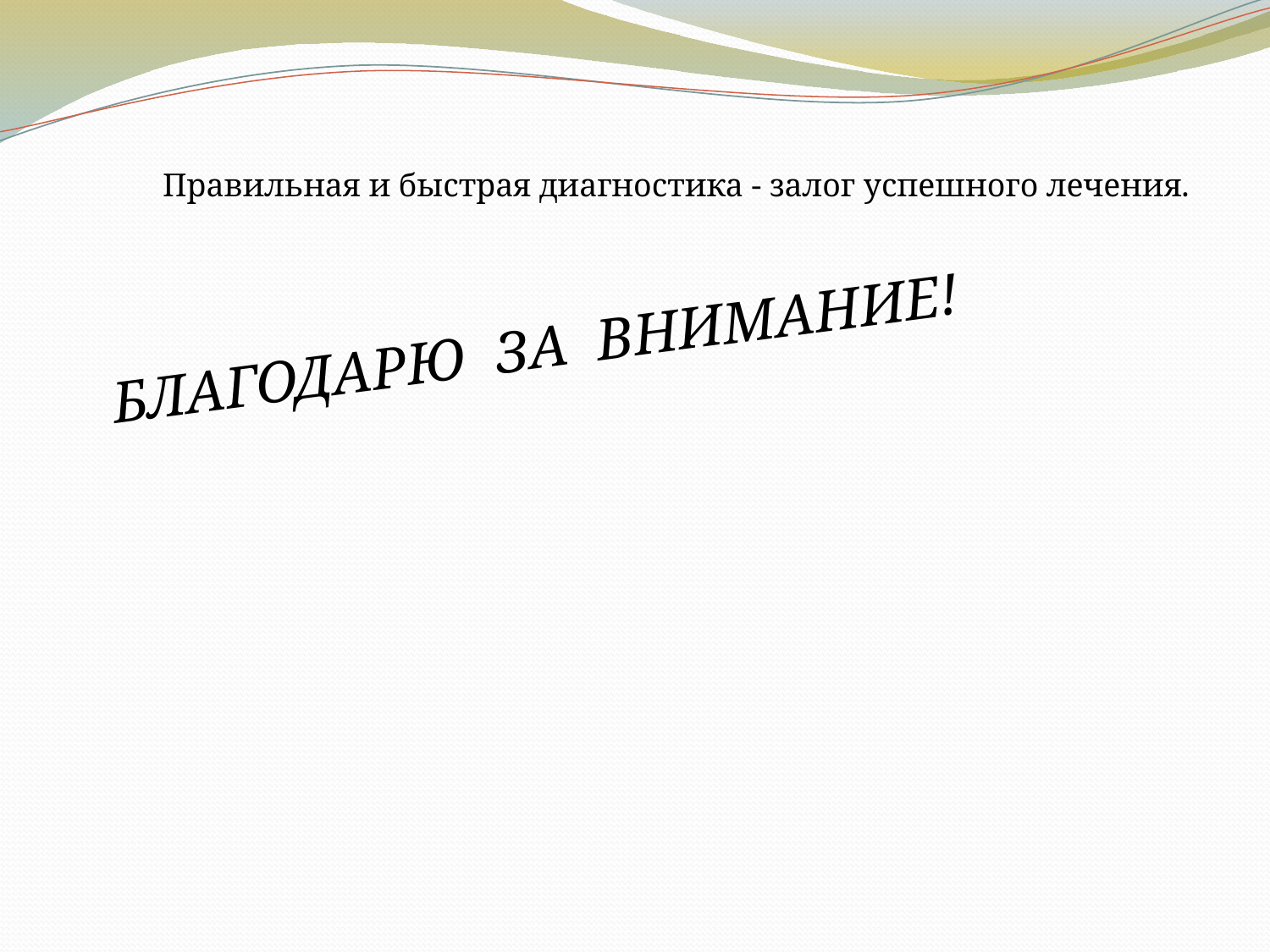

Правильная и быстрая диагностика - залог успешного лечения.
БЛАГОДАРЮ  ЗА  ВНИМАНИЕ!